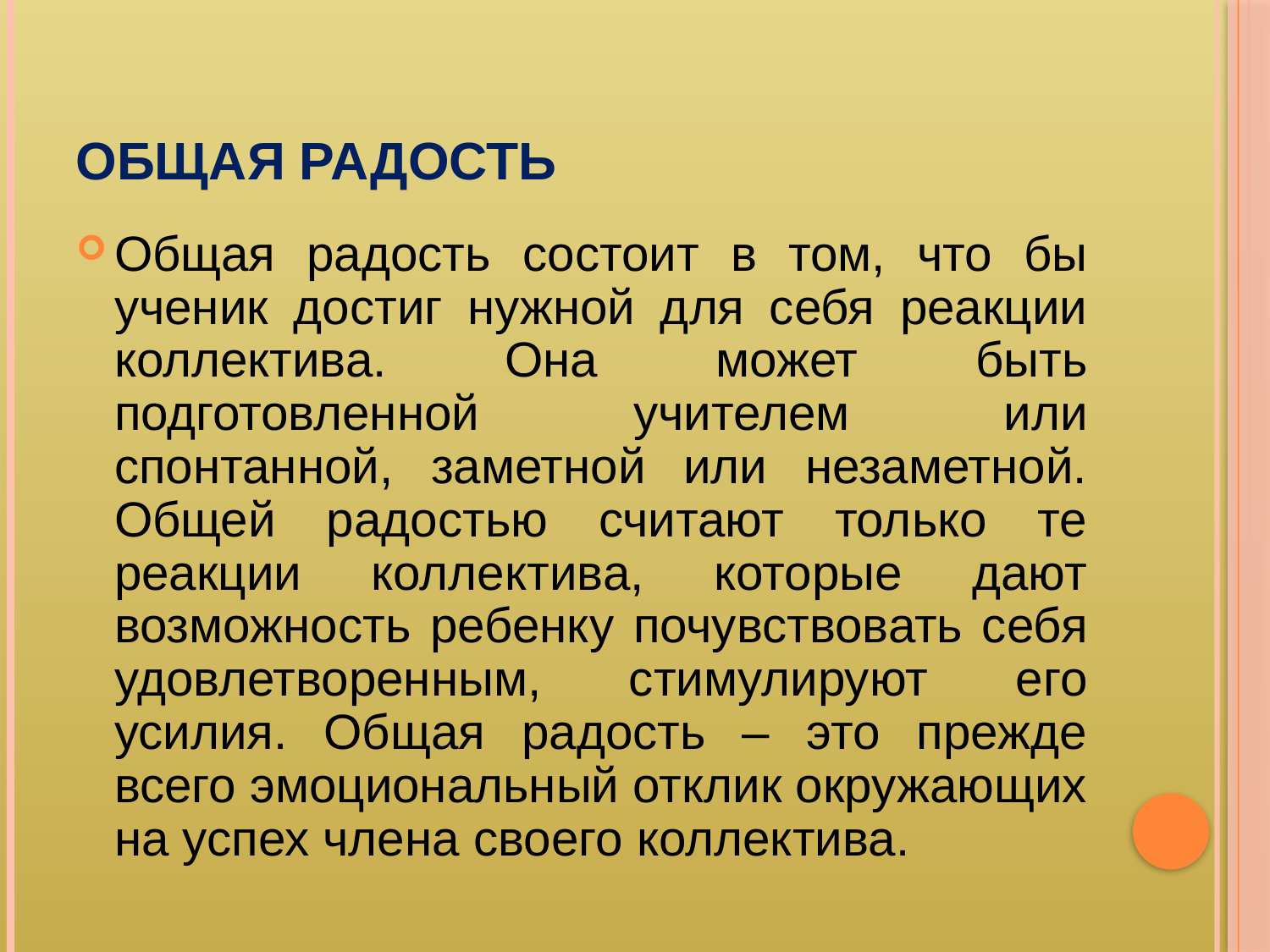

# Общая радость
Общая радость состоит в том, что бы ученик достиг нужной для себя реакции коллектива. Она может быть подготовленной учителем или спонтанной, заметной или незаметной. Общей радостью считают только те реакции коллектива, которые дают возможность ребенку почувствовать себя удовлетворенным, стимулируют его усилия. Общая радость – это прежде всего эмоциональный отклик окружающих на успех члена своего коллектива.